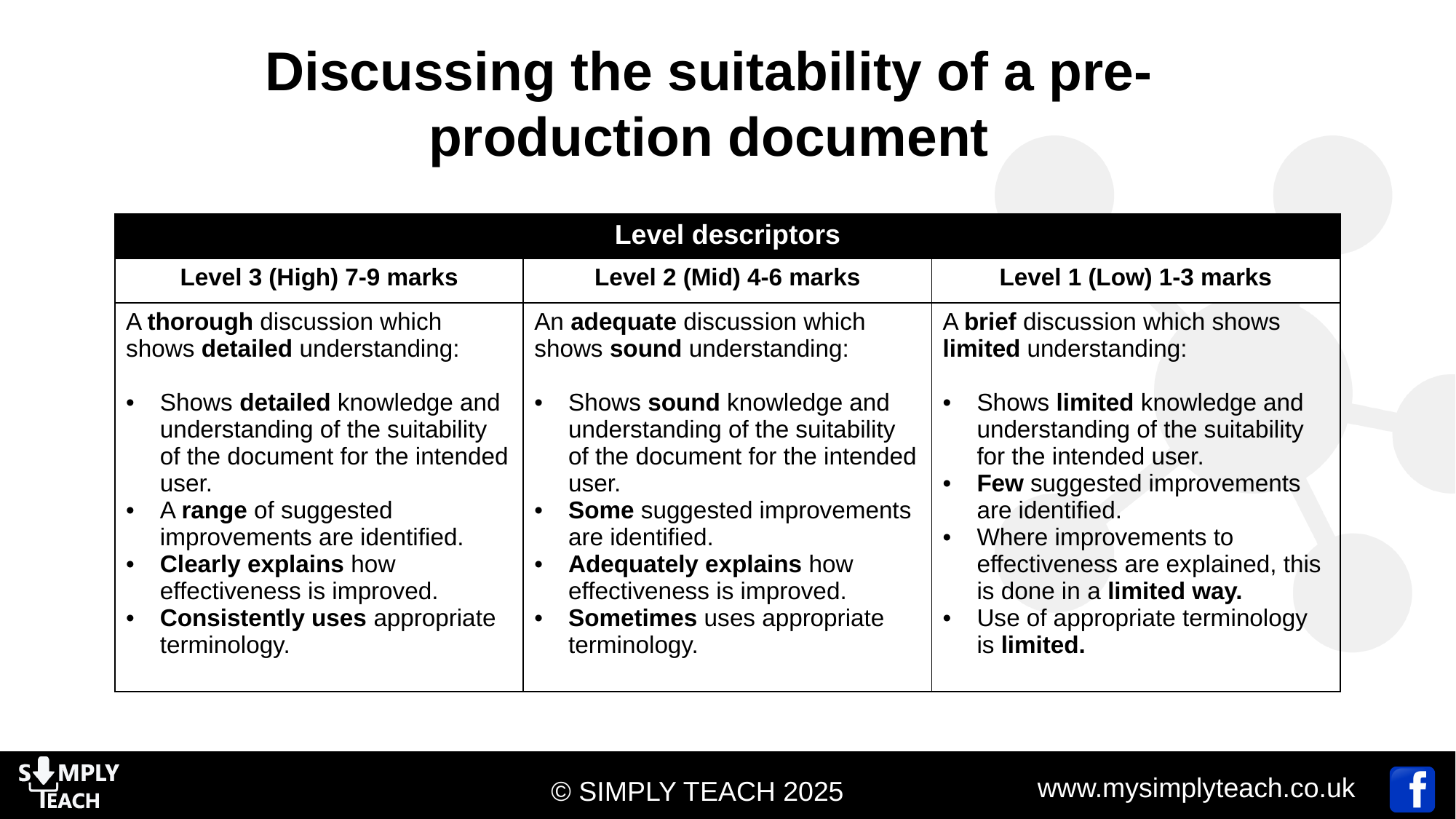

Discussing the suitability of a pre-production document
| Level descriptors |  |  |
| --- | --- | --- |
| Level 3 (High) 7-9 marks | Level 2 (Mid) 4-6 marks | Level 1 (Low) 1-3 marks |
| A thorough discussion which shows detailed understanding: Shows detailed knowledge and understanding of the suitability of the document for the intended user. A range of suggested improvements are identified. Clearly explains how effectiveness is improved. Consistently uses appropriate terminology. | An adequate discussion which shows sound understanding: Shows sound knowledge and understanding of the suitability of the document for the intended user. Some suggested improvements are identified. Adequately explains how effectiveness is improved. Sometimes uses appropriate terminology. | A brief discussion which shows limited understanding: Shows limited knowledge and understanding of the suitability for the intended user. Few suggested improvements are identified. Where improvements to effectiveness are explained, this is done in a limited way. Use of appropriate terminology is limited. |